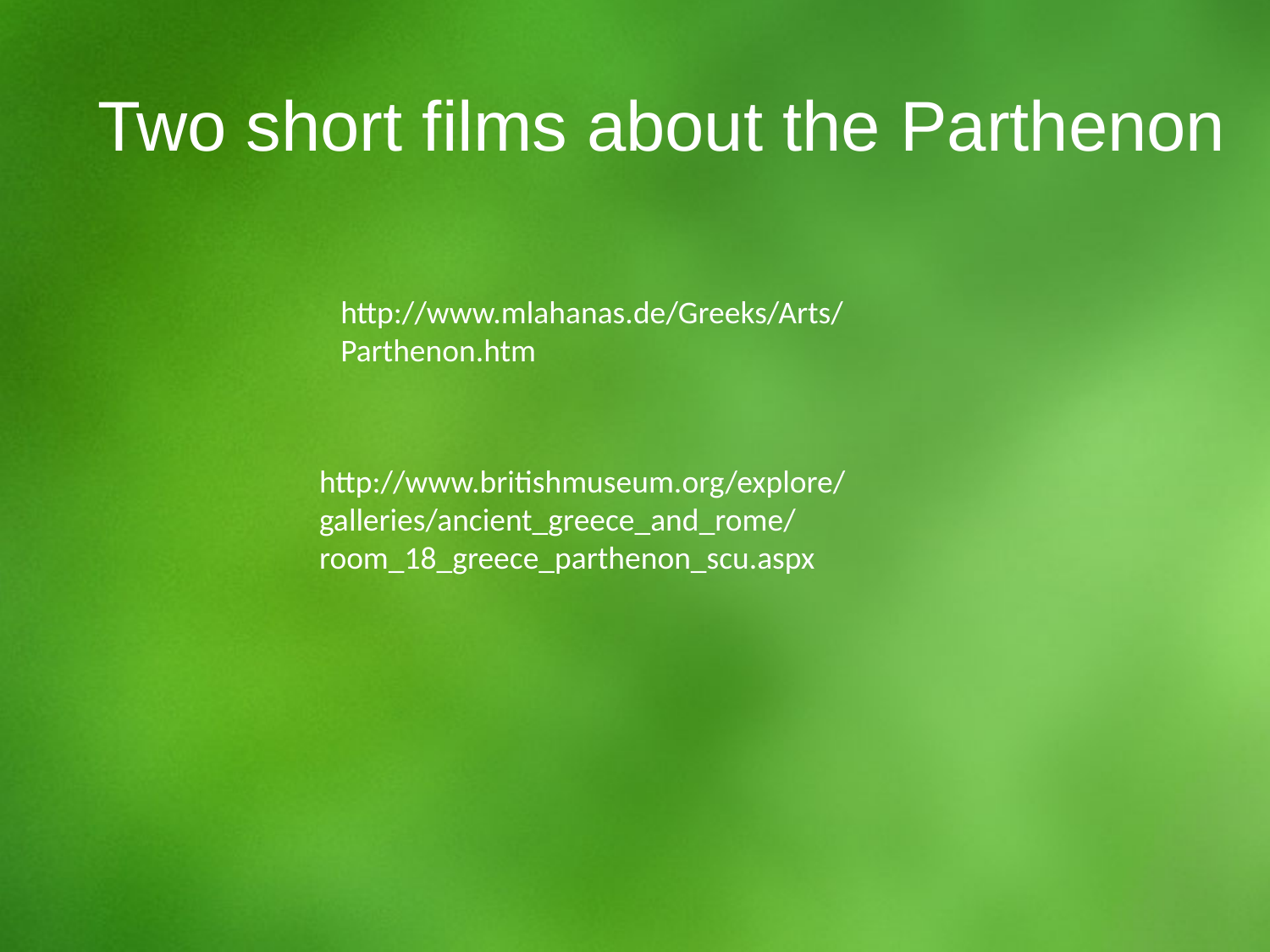

Two short films about the Parthenon
http://www.mlahanas.de/Greeks/Arts/Parthenon.htm
http://www.britishmuseum.org/explore/galleries/ancient_greece_and_rome/room_18_greece_parthenon_scu.aspx